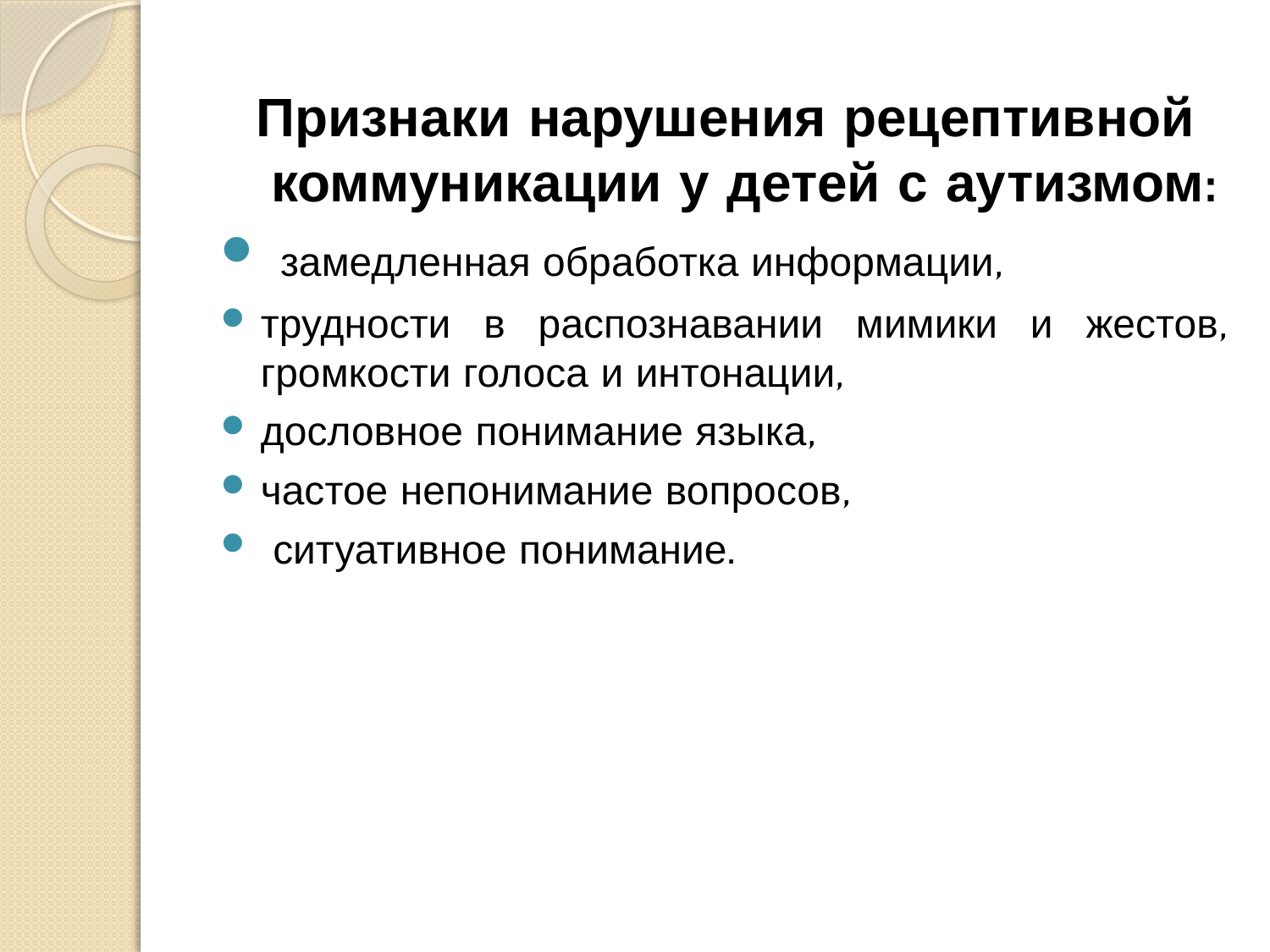

Признаки нарушения рецептивной коммуникации у детей с аутизмом:
 замедленная обработка информации,
трудности в распознавании мимики и жестов, громкости голоса и интонации,
дословное понимание языка,
частое непонимание вопросов,
 ситуативное понимание.